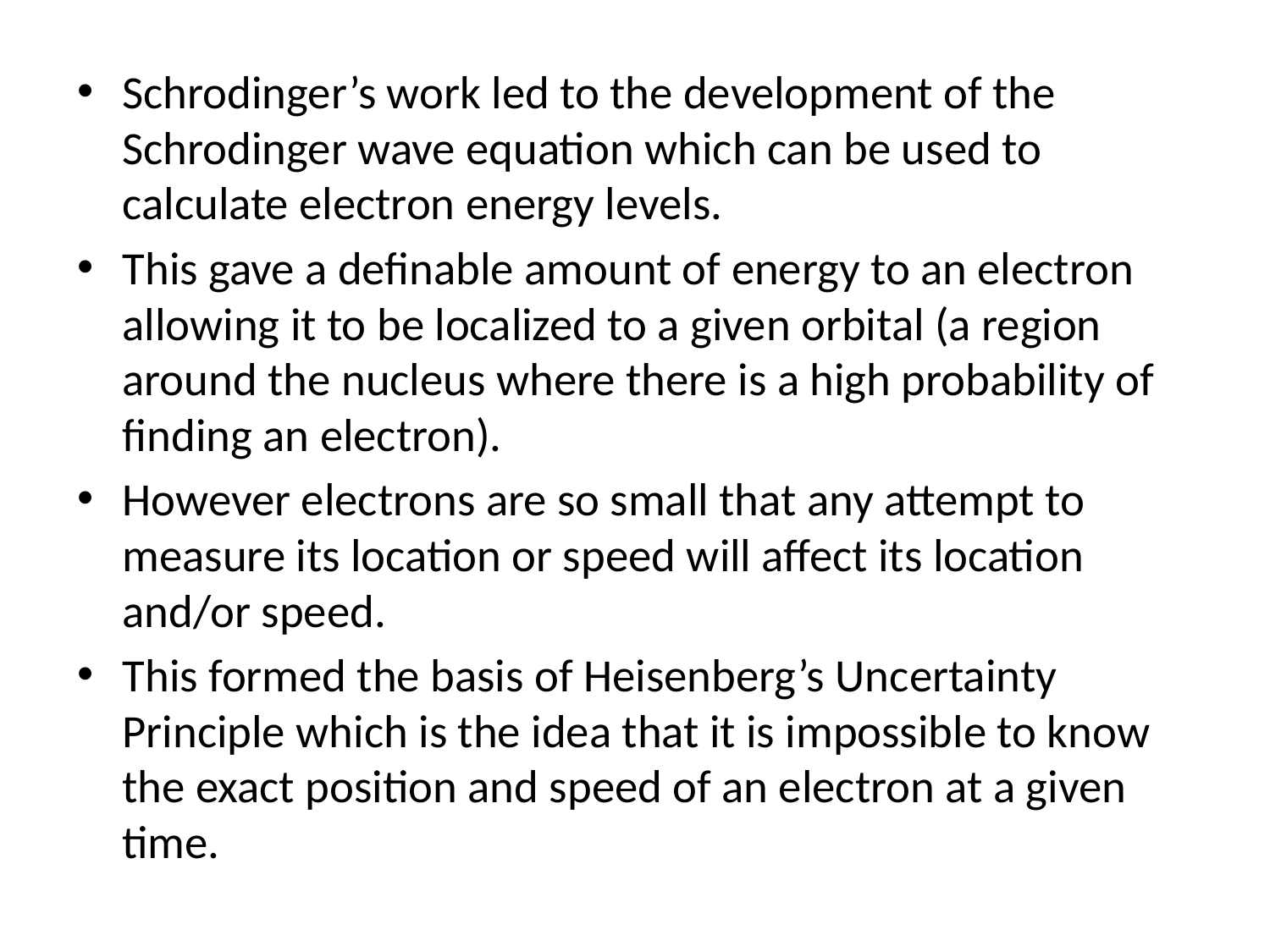

Schrodinger’s work led to the development of the Schrodinger wave equation which can be used to calculate electron energy levels.
This gave a definable amount of energy to an electron allowing it to be localized to a given orbital (a region around the nucleus where there is a high probability of finding an electron).
However electrons are so small that any attempt to measure its location or speed will affect its location and/or speed.
This formed the basis of Heisenberg’s Uncertainty Principle which is the idea that it is impossible to know the exact position and speed of an electron at a given time.